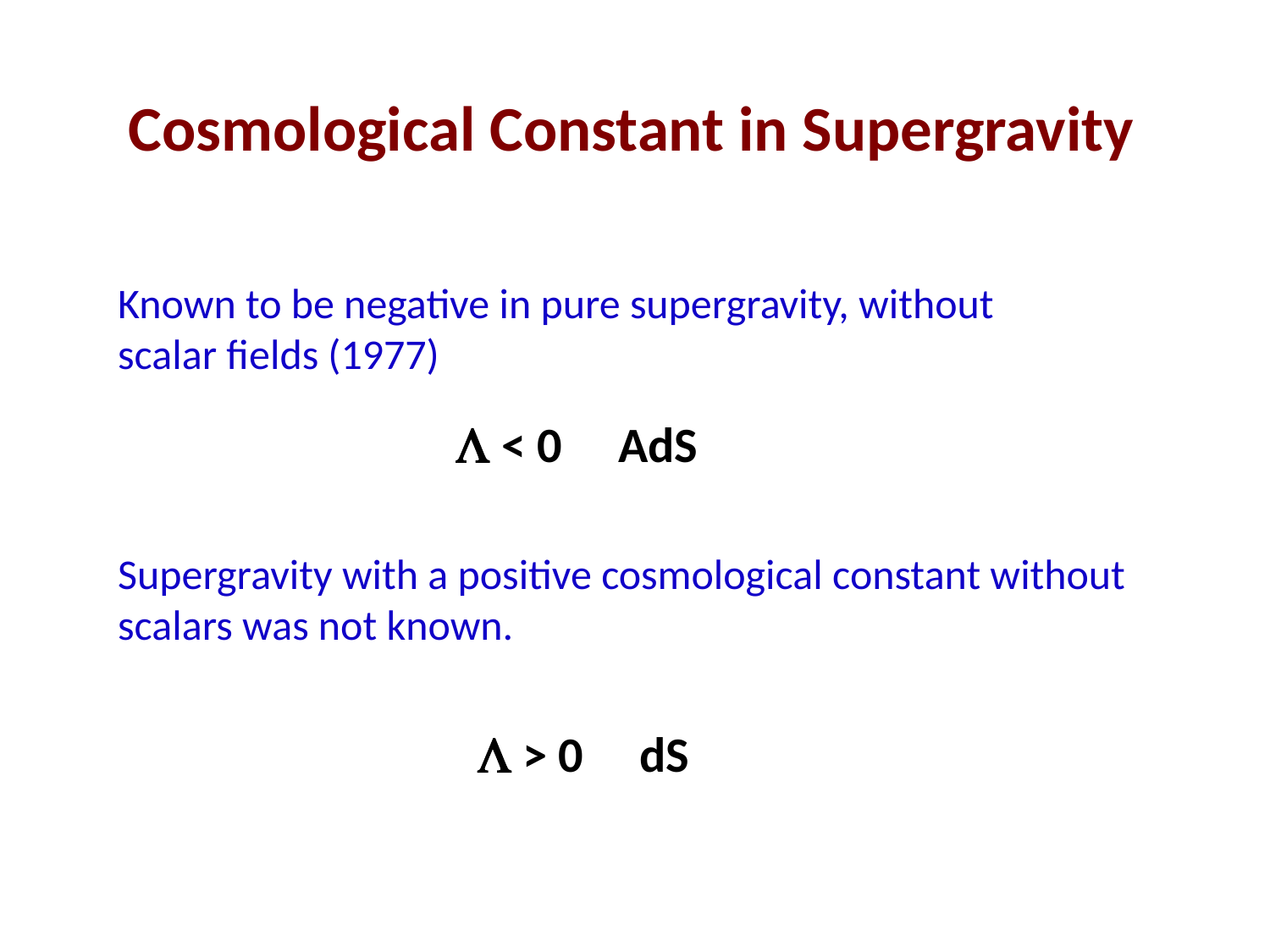

Cosmological Constant in Supergravity
Known to be negative in pure supergravity, without
scalar fields (1977)
Λ < 0     AdS
Supergravity with a positive cosmological constant without scalars was not known.
Λ > 0     dS